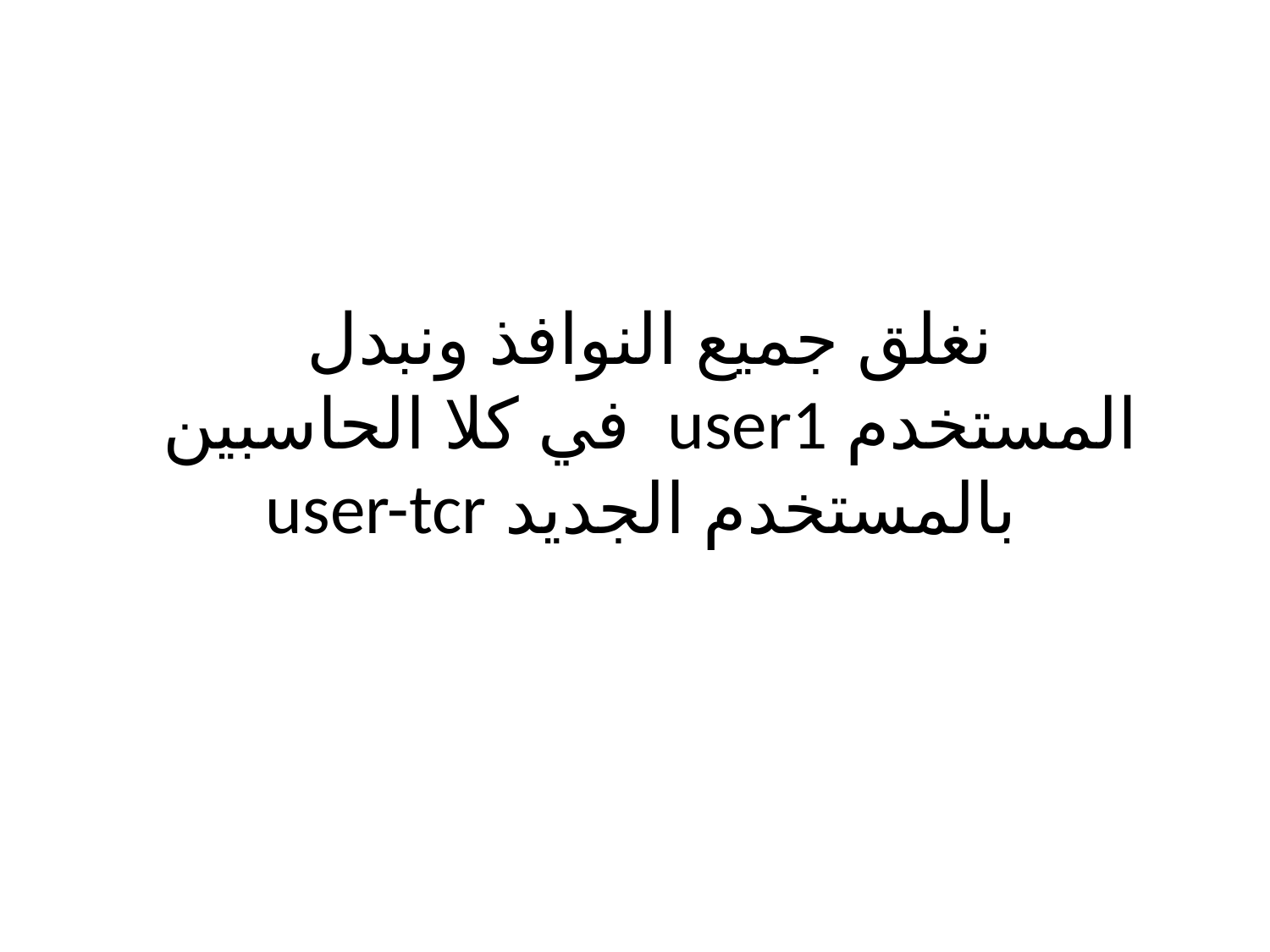

نغلق جميع النوافذ ونبدل
المستخدم user1  في كلا الحاسبين
بالمستخدم الجديد user-tcr